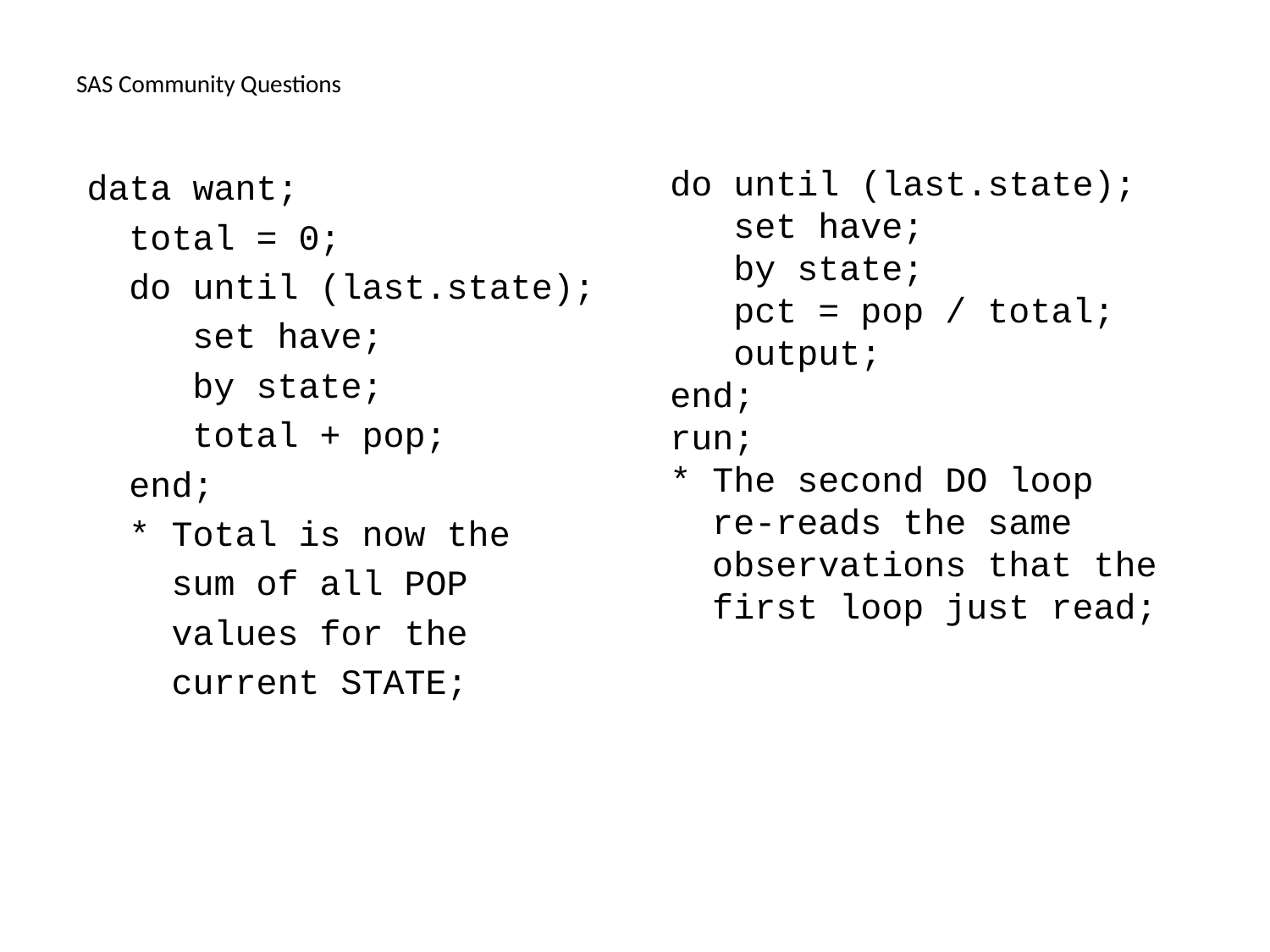

# SAS Community Questions
do until (last.state);
   set have;
   by state;
   pct = pop / total;
   output;
end;
run;
* The second DO loop
  re-reads the same
  observations that the
  first loop just read;

data want;
  total = 0;
  do until (last.state);
     set have;
     by state;
     total + pop;
  end;
  * Total is now the
    sum of all POP
    values for the
    current STATE;